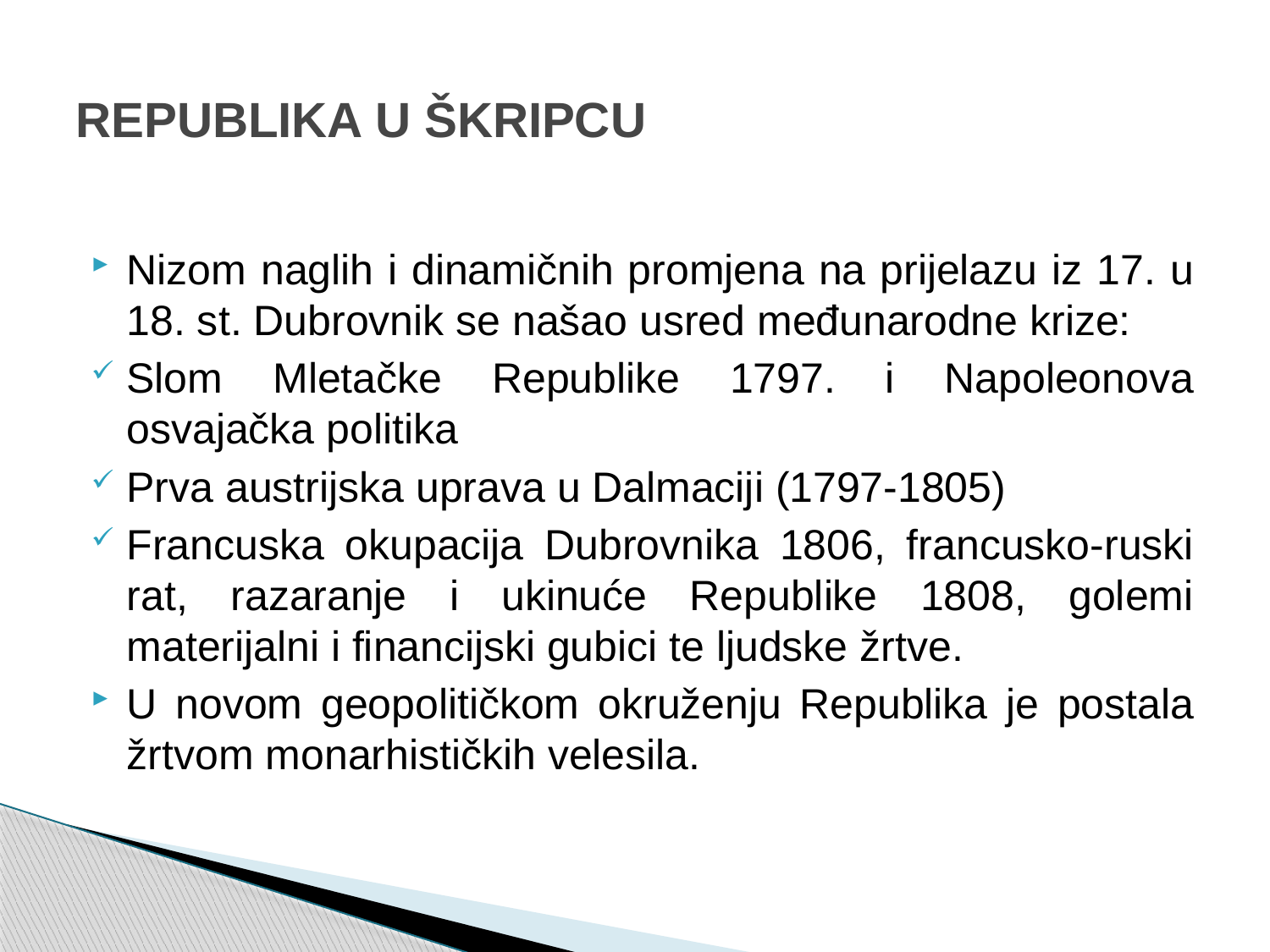

# REPUBLIKA U ŠKRIPCU
Nizom naglih i dinamičnih promjena na prijelazu iz 17. u 18. st. Dubrovnik se našao usred međunarodne krize:
Slom Mletačke Republike 1797. i Napoleonova osvajačka politika
Prva austrijska uprava u Dalmaciji (1797-1805)
Francuska okupacija Dubrovnika 1806, francusko-ruski rat, razaranje i ukinuće Republike 1808, golemi materijalni i financijski gubici te ljudske žrtve.
U novom geopolitičkom okruženju Republika je postala žrtvom monarhističkih velesila.